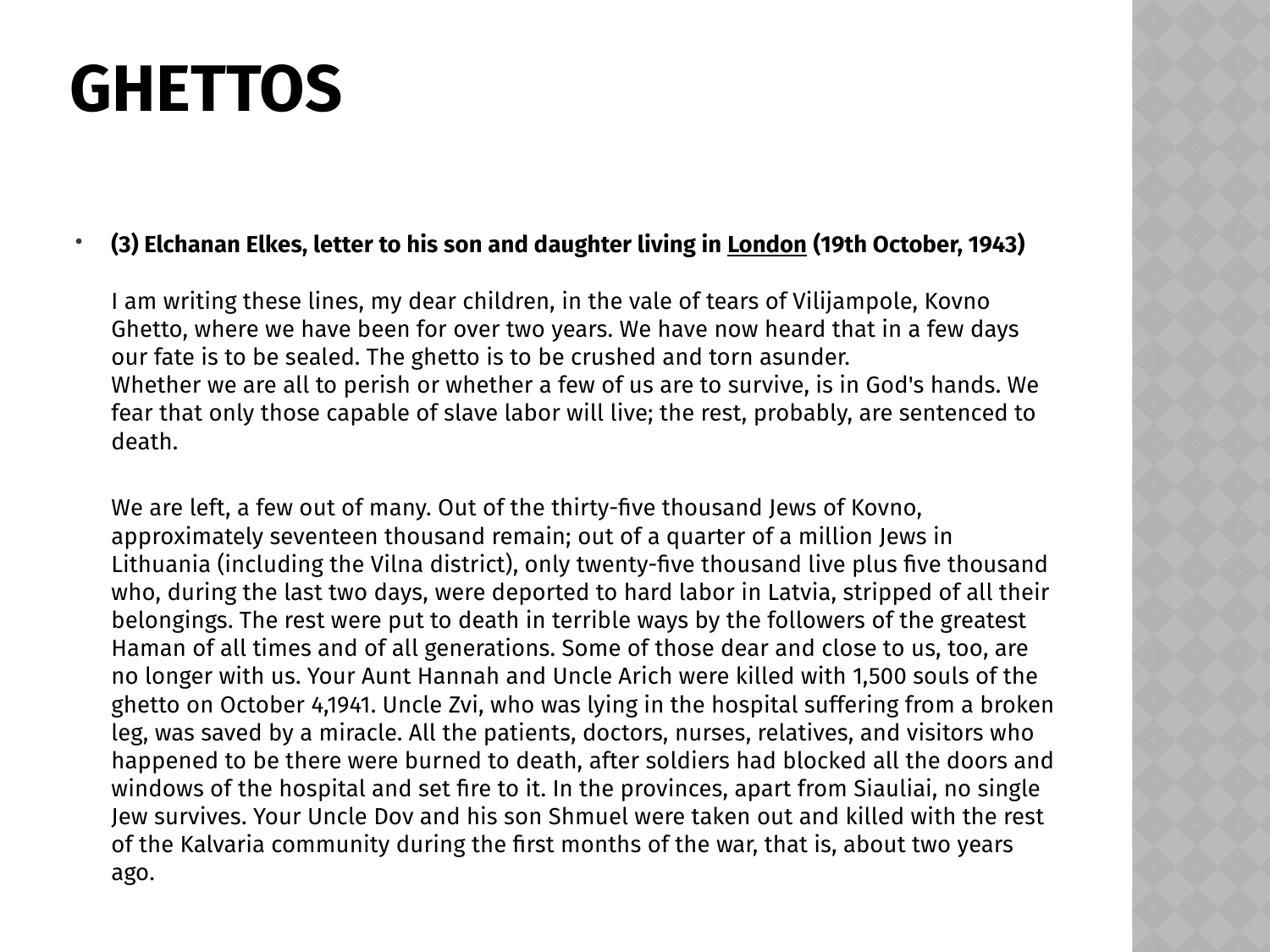

# Ghettos
(3) Elchanan Elkes, letter to his son and daughter living in London (19th October, 1943)
I am writing these lines, my dear children, in the vale of tears of Vilijampole, Kovno Ghetto, where we have been for over two years. We have now heard that in a few days our fate is to be sealed. The ghetto is to be crushed and torn asunder.
Whether we are all to perish or whether a few of us are to survive, is in God's hands. We fear that only those capable of slave labor will live; the rest, probably, are sentenced to death.

	We are left, a few out of many. Out of the thirty-five thousand Jews of Kovno, approximately seventeen thousand remain; out of a quarter of a million Jews in Lithuania (including the Vilna district), only twenty-five thousand live plus five thousand who, during the last two days, were deported to hard labor in Latvia, stripped of all their belongings. The rest were put to death in terrible ways by the followers of the greatest Haman of all times and of all generations. Some of those dear and close to us, too, are no longer with us. Your Aunt Hannah and Uncle Arich were killed with 1,500 souls of the ghetto on October 4,1941. Uncle Zvi, who was lying in the hospital suffering from a broken leg, was saved by a miracle. All the patients, doctors, nurses, relatives, and visitors who happened to be there were burned to death, after soldiers had blocked all the doors and windows of the hospital and set fire to it. In the provinces, apart from Siauliai, no single Jew survives. Your Uncle Dov and his son Shmuel were taken out and killed with the rest of the Kalvaria community during the first months of the war, that is, about two years ago.